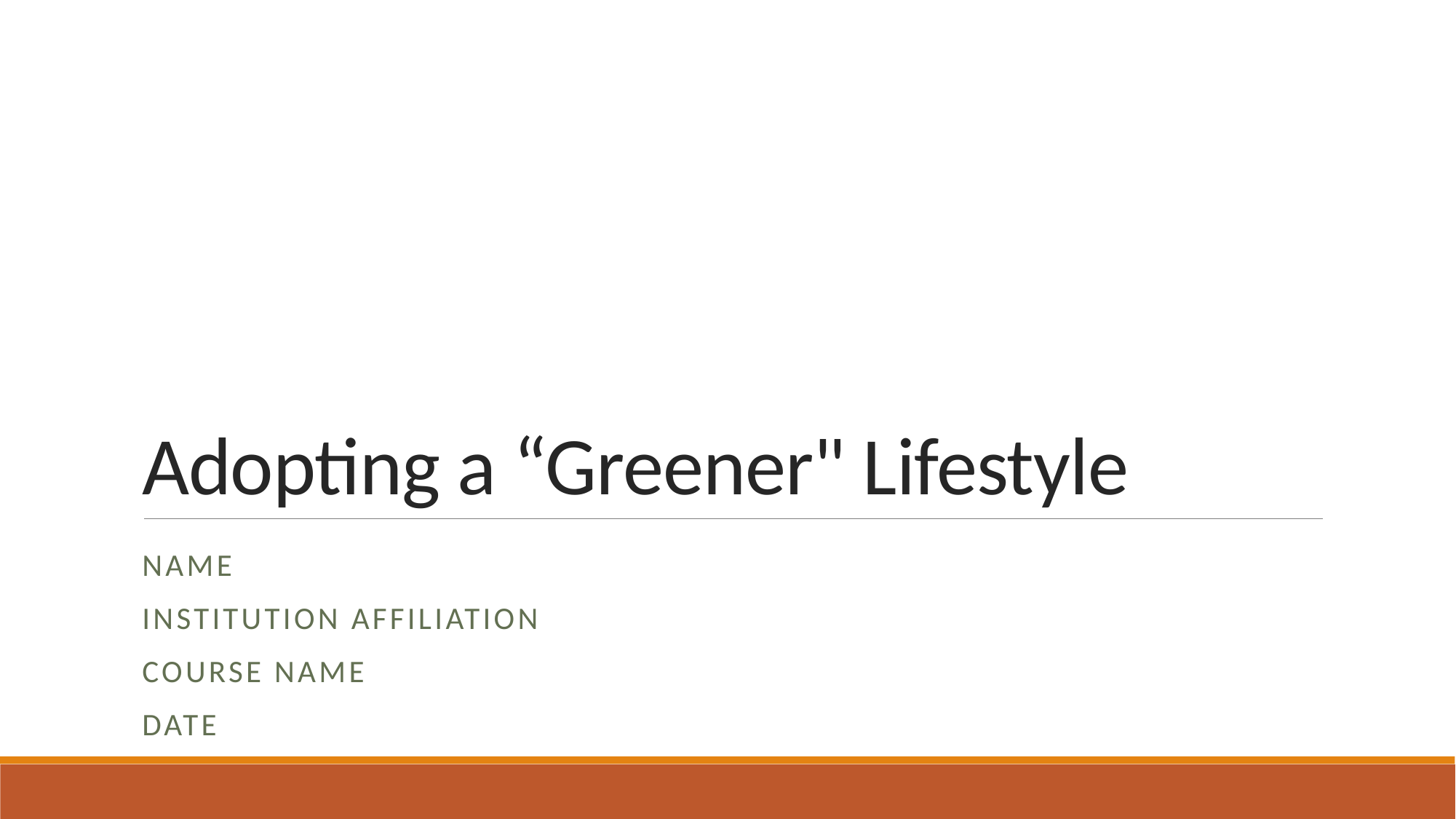

# Adopting a “Greener" Lifestyle
Name
Institution Affiliation
Course Name
Date